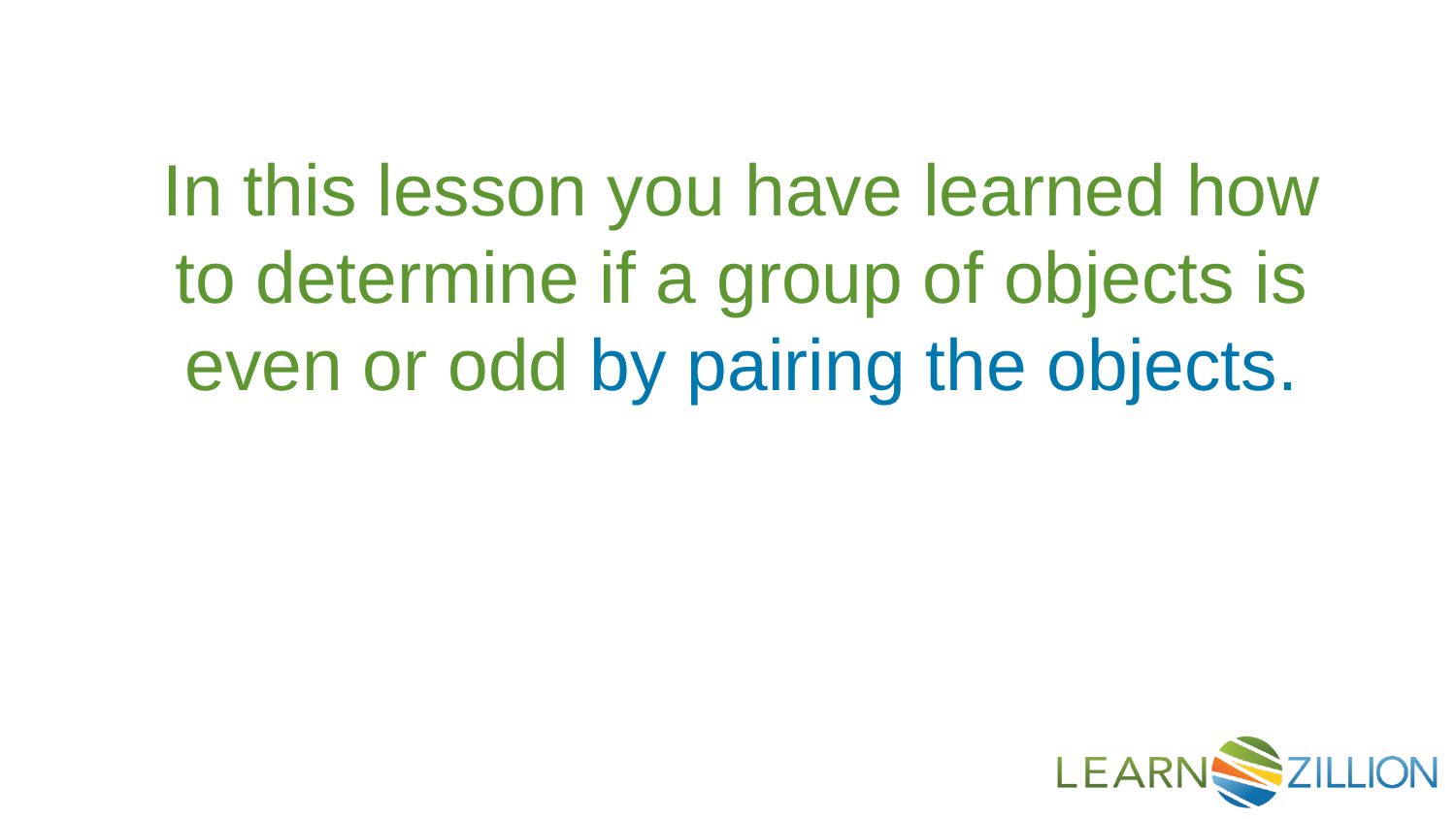

In this lesson you have learned how to determine if a group of objects is even or odd by pairing the objects.